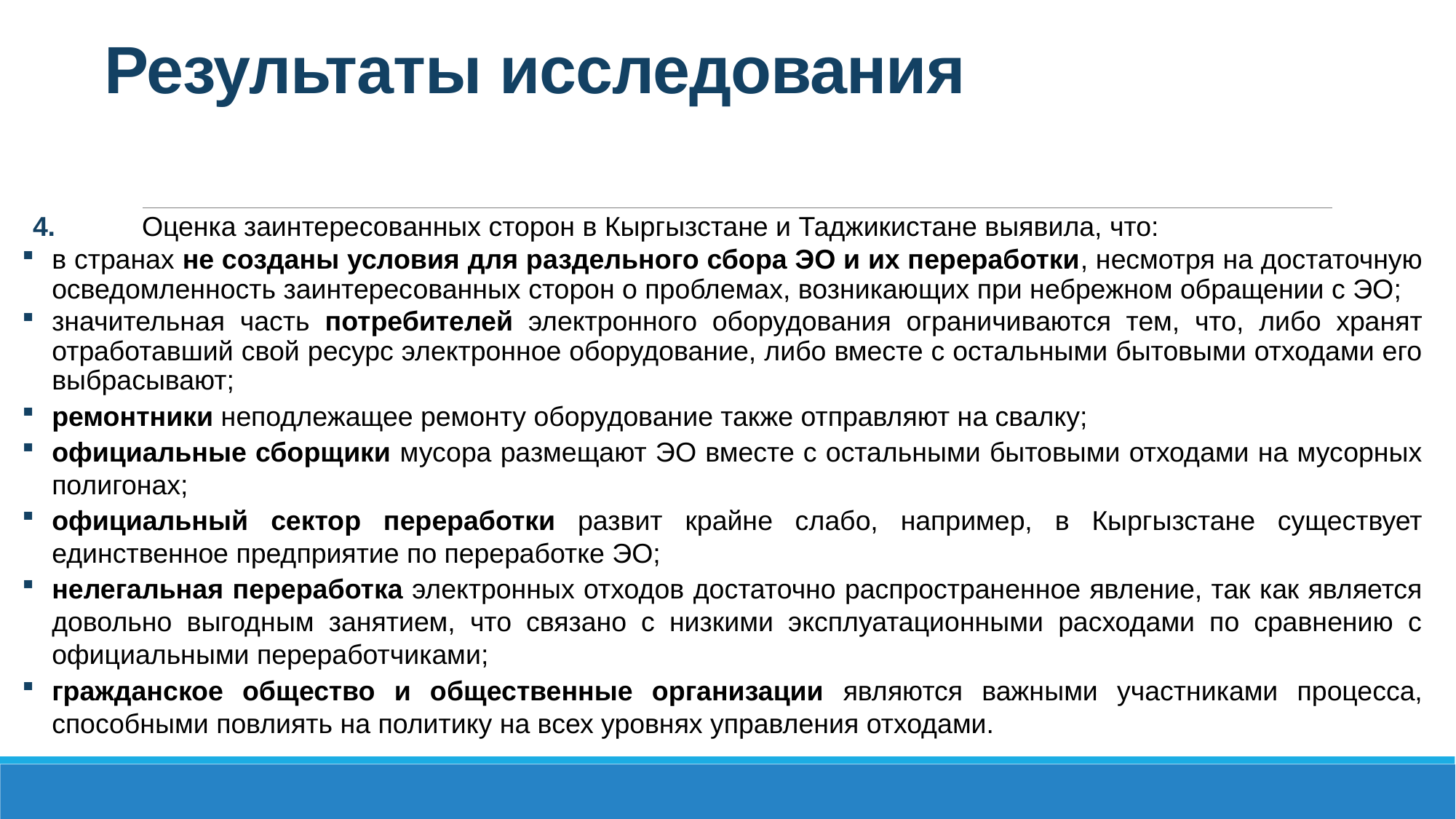

# Результаты исследования
4.	Оценка заинтересованных сторон в Кыргызстане и Таджикистане выявила, что:
в странах не созданы условия для раздельного сбора ЭО и их переработки, несмотря на достаточную осведомленность заинтересованных сторон о проблемах, возникающих при небрежном обращении с ЭО;
значительная часть потребителей электронного оборудования ограничиваются тем, что, либо хранят отработавший свой ресурс электронное оборудование, либо вместе с остальными бытовыми отходами его выбрасывают;
ремонтники неподлежащее ремонту оборудование также отправляют на свалку;
официальные сборщики мусора размещают ЭО вместе с остальными бытовыми отходами на мусорных полигонах;
официальный сектор переработки развит крайне слабо, например, в Кыргызстане существует единственное предприятие по переработке ЭО;
нелегальная переработка электронных отходов достаточно распространенное явление, так как является довольно выгодным занятием, что связано с низкими эксплуатационными расходами по сравнению с официальными переработчиками;
гражданское общество и общественные организации являются важными участниками процесса, способными повлиять на политику на всех уровнях управления отходами.